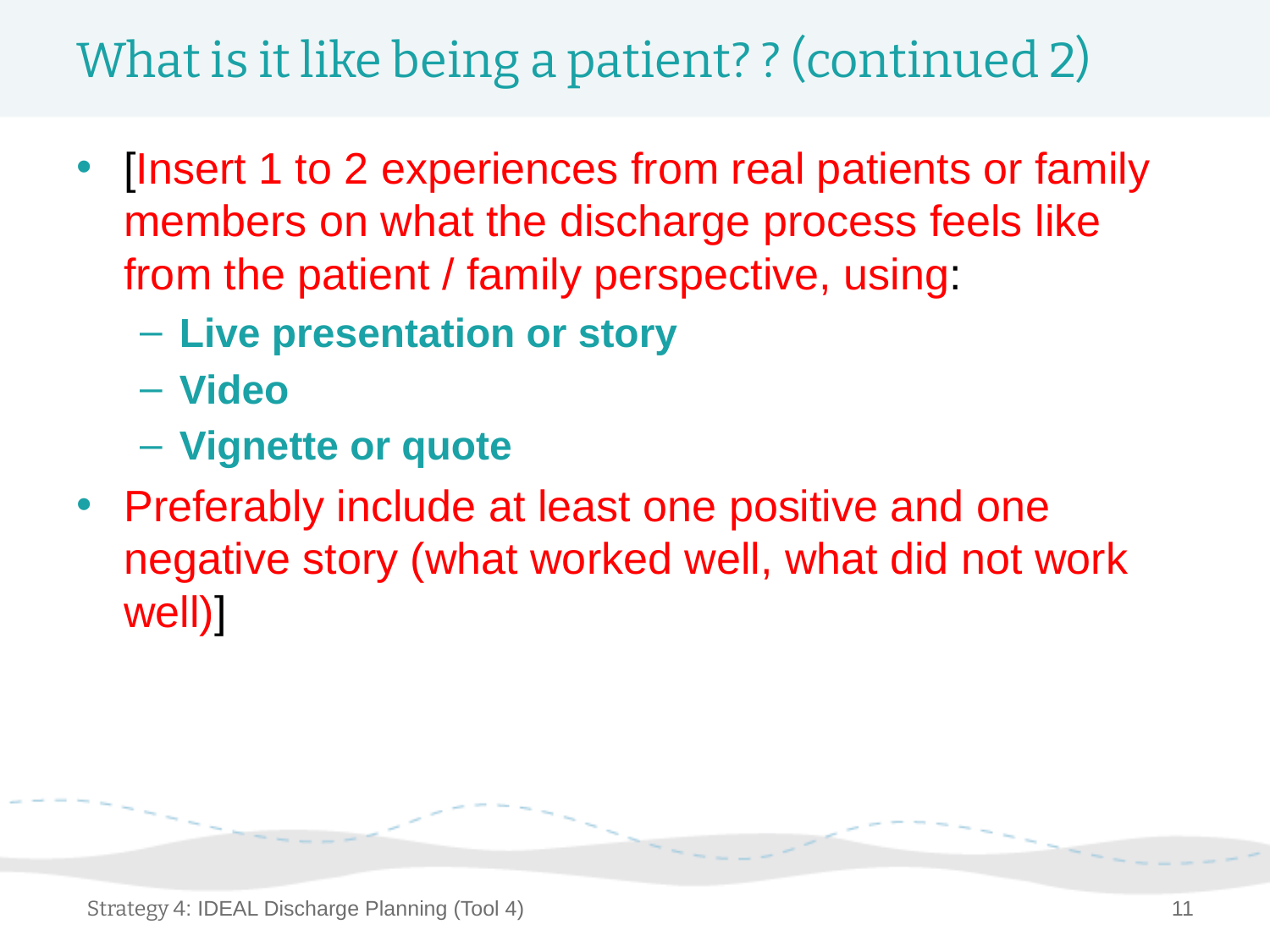

# What is it like being a patient? ? (continued 2)
[Insert 1 to 2 experiences from real patients or family members on what the discharge process feels like from the patient / family perspective, using:
Live presentation or story
Video
Vignette or quote
Preferably include at least one positive and one negative story (what worked well, what did not work well)]
Strategy 4: IDEAL Discharge Planning (Tool 4)
11